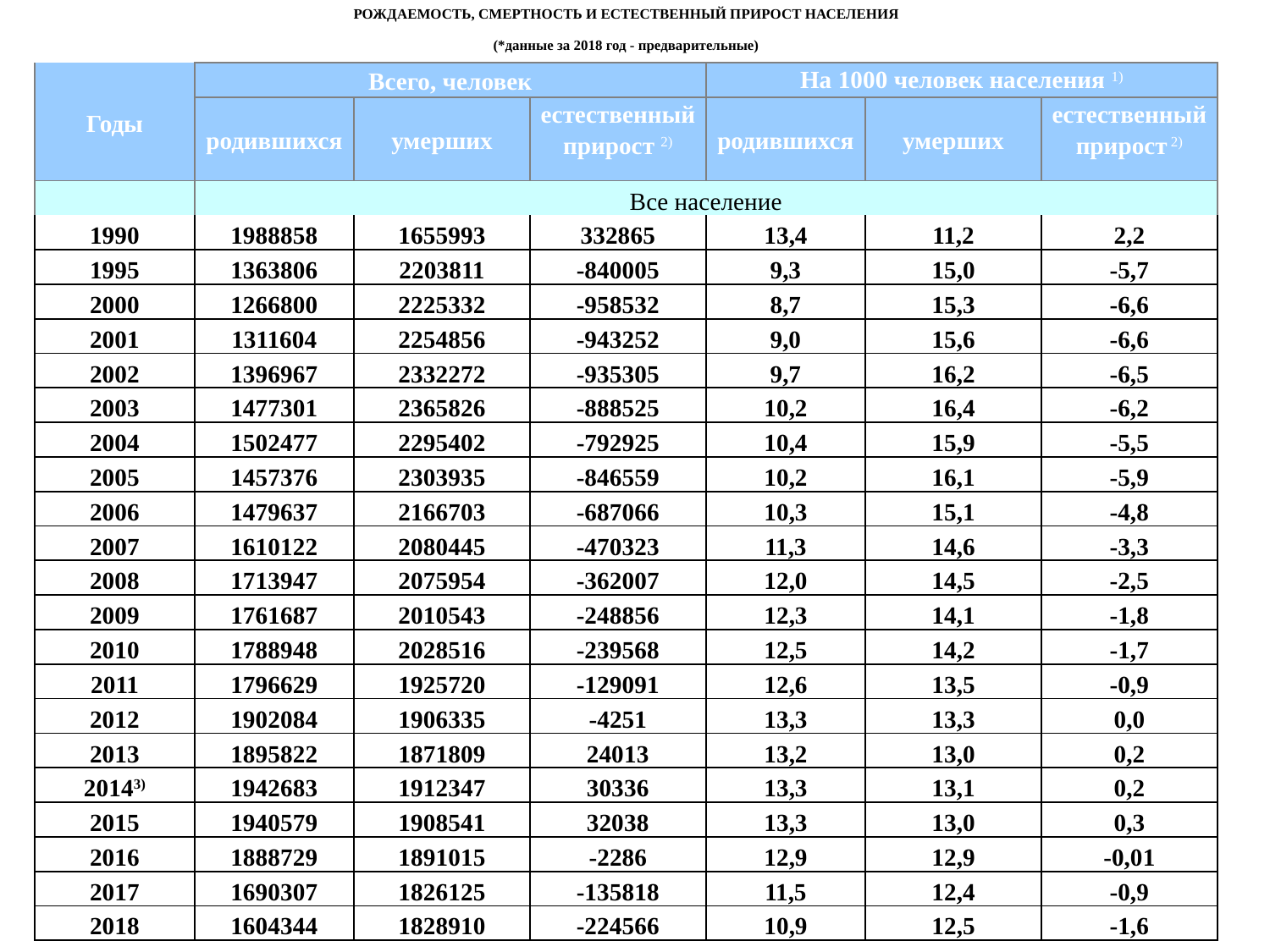

| РОЖДАЕМОСТЬ, СМЕРТНОСТЬ И ЕСТЕСТВЕННЫЙ ПРИРОСТ НАСЕЛЕНИЯ (\*данные за 2018 год - предварительные) |  |  |  |  |  |  |
| --- | --- | --- | --- | --- | --- | --- |
| Годы | Всего, человек |  |  | На 1000 человек населения 1) |  |  |
|  | родившихся | умерших | естественный прирост 2) | родившихся | умерших | естественный прирост 2) |
|  | Все население |  |  |  |  |  |
| 1990 | 1988858 | 1655993 | 332865 | 13,4 | 11,2 | 2,2 |
| 1995 | 1363806 | 2203811 | -840005 | 9,3 | 15,0 | -5,7 |
| 2000 | 1266800 | 2225332 | -958532 | 8,7 | 15,3 | -6,6 |
| 2001 | 1311604 | 2254856 | -943252 | 9,0 | 15,6 | -6,6 |
| 2002 | 1396967 | 2332272 | -935305 | 9,7 | 16,2 | -6,5 |
| 2003 | 1477301 | 2365826 | -888525 | 10,2 | 16,4 | -6,2 |
| 2004 | 1502477 | 2295402 | -792925 | 10,4 | 15,9 | -5,5 |
| 2005 | 1457376 | 2303935 | -846559 | 10,2 | 16,1 | -5,9 |
| 2006 | 1479637 | 2166703 | -687066 | 10,3 | 15,1 | -4,8 |
| 2007 | 1610122 | 2080445 | -470323 | 11,3 | 14,6 | -3,3 |
| 2008 | 1713947 | 2075954 | -362007 | 12,0 | 14,5 | -2,5 |
| 2009 | 1761687 | 2010543 | -248856 | 12,3 | 14,1 | -1,8 |
| 2010 | 1788948 | 2028516 | -239568 | 12,5 | 14,2 | -1,7 |
| 2011 | 1796629 | 1925720 | -129091 | 12,6 | 13,5 | -0,9 |
| 2012 | 1902084 | 1906335 | -4251 | 13,3 | 13,3 | 0,0 |
| 2013 | 1895822 | 1871809 | 24013 | 13,2 | 13,0 | 0,2 |
| 20143) | 1942683 | 1912347 | 30336 | 13,3 | 13,1 | 0,2 |
| 2015 | 1940579 | 1908541 | 32038 | 13,3 | 13,0 | 0,3 |
| 2016 | 1888729 | 1891015 | -2286 | 12,9 | 12,9 | -0,01 |
| 2017 | 1690307 | 1826125 | -135818 | 11,5 | 12,4 | -0,9 |
| 2018 | 1604344 | 1828910 | -224566 | 10,9 | 12,5 | -1,6 |